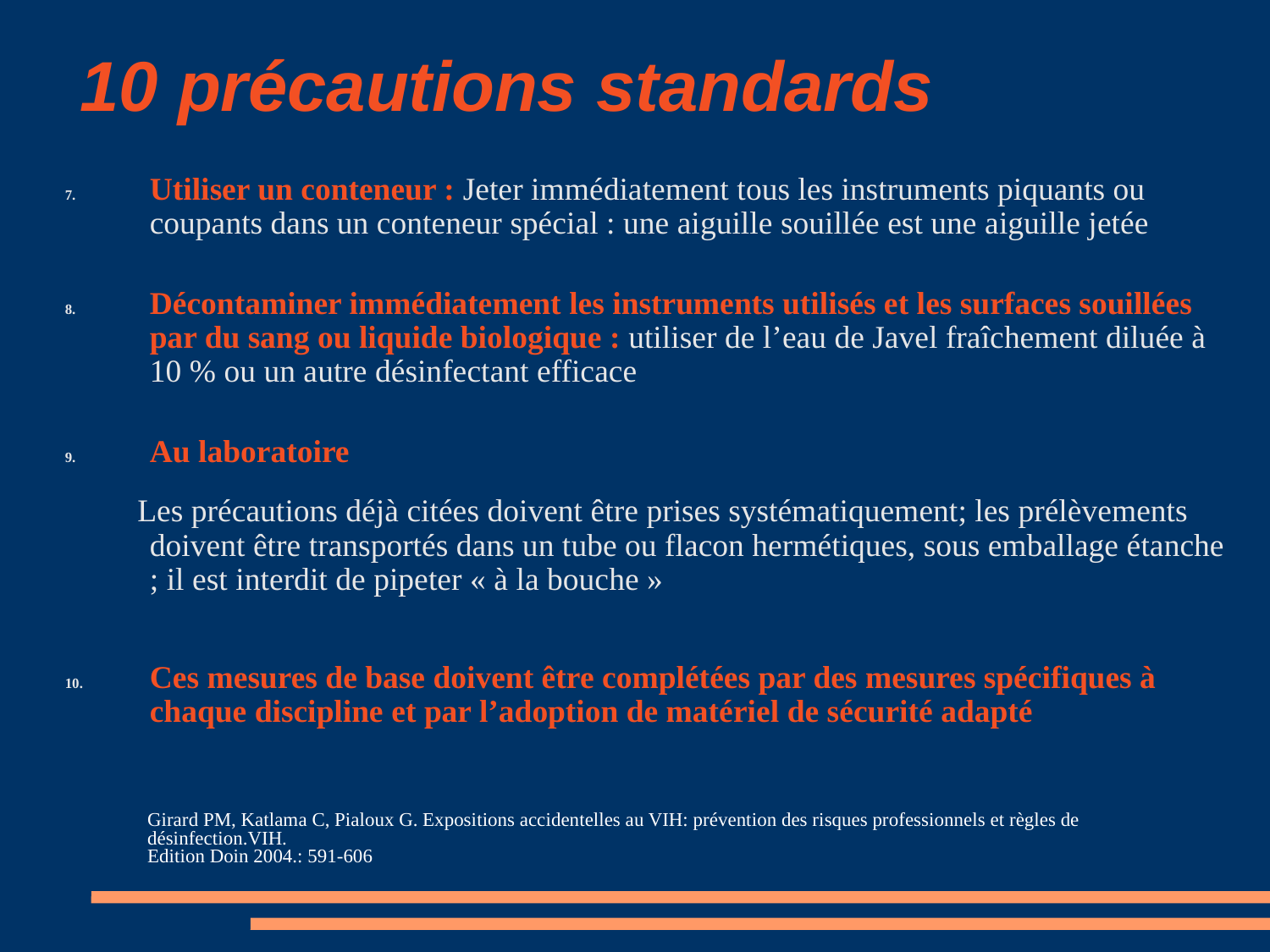

# 10 précautions standards
Utiliser un conteneur : Jeter immédiatement tous les instruments piquants ou coupants dans un conteneur spécial : une aiguille souillée est une aiguille jetée
Décontaminer immédiatement les instruments utilisés et les surfaces souillées par du sang ou liquide biologique : utiliser de l’eau de Javel fraîchement diluée à 10 % ou un autre désinfectant efficace
Au laboratoire
         Les précautions déjà citées doivent être prises systématiquement; les prélèvements doivent être transportés dans un tube ou flacon hermétiques, sous emballage étanche ; il est interdit de pipeter « à la bouche »

Ces mesures de base doivent être complétées par des mesures spécifiques à chaque discipline et par l’adoption de matériel de sécurité adapté
Girard PM, Katlama C, Pialoux G. Expositions accidentelles au VIH: prévention des risques professionnels et règles de désinfection.VIH.
Edition Doin 2004.: 591-606